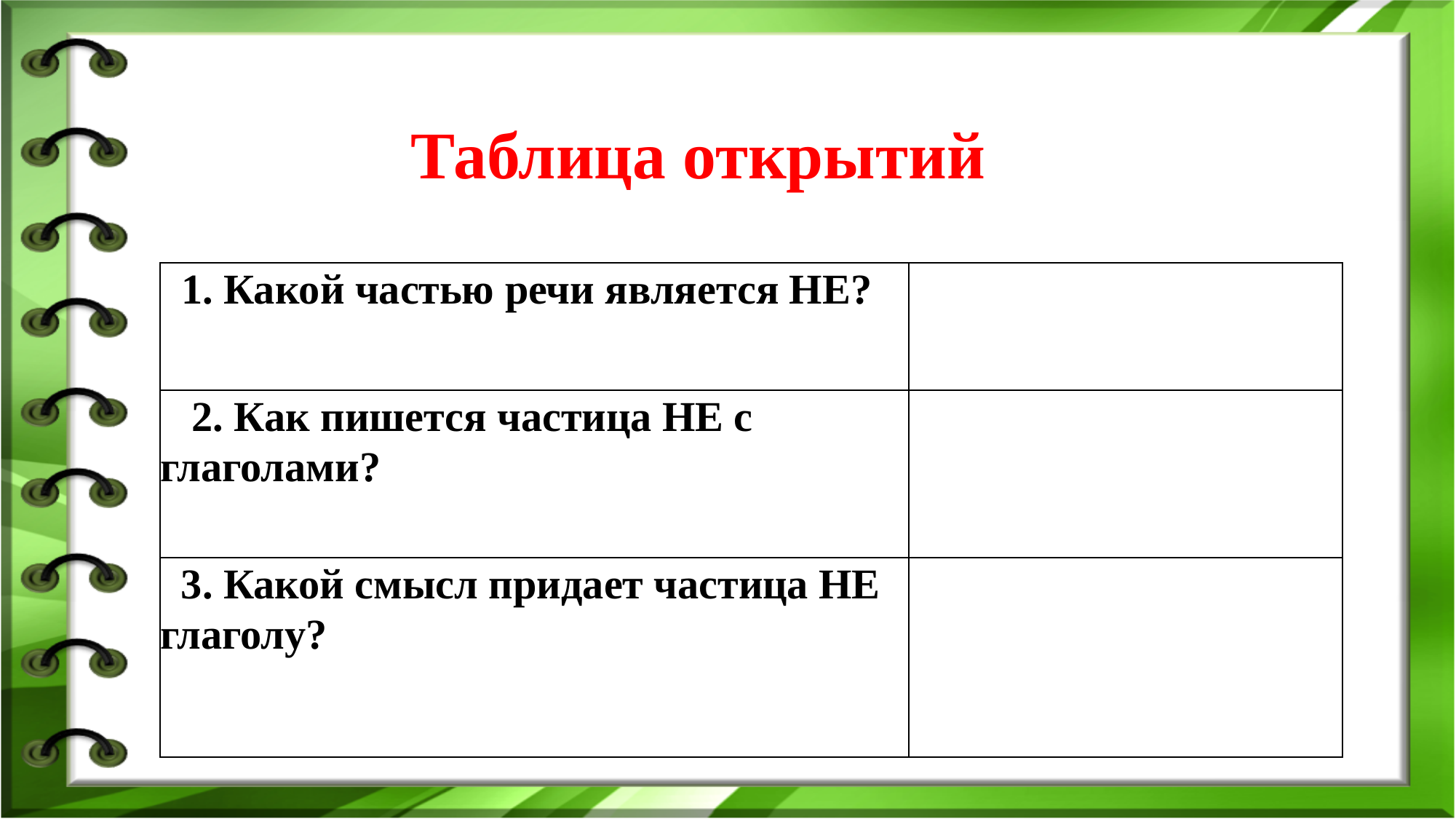

Таблица открытий
| 1. Какой частью речи является НЕ? |  |
| --- | --- |
| 2. Как пишется частица НЕ с глаголами? |  |
| 3. Какой смысл придает частица НЕ глаголу? |  |